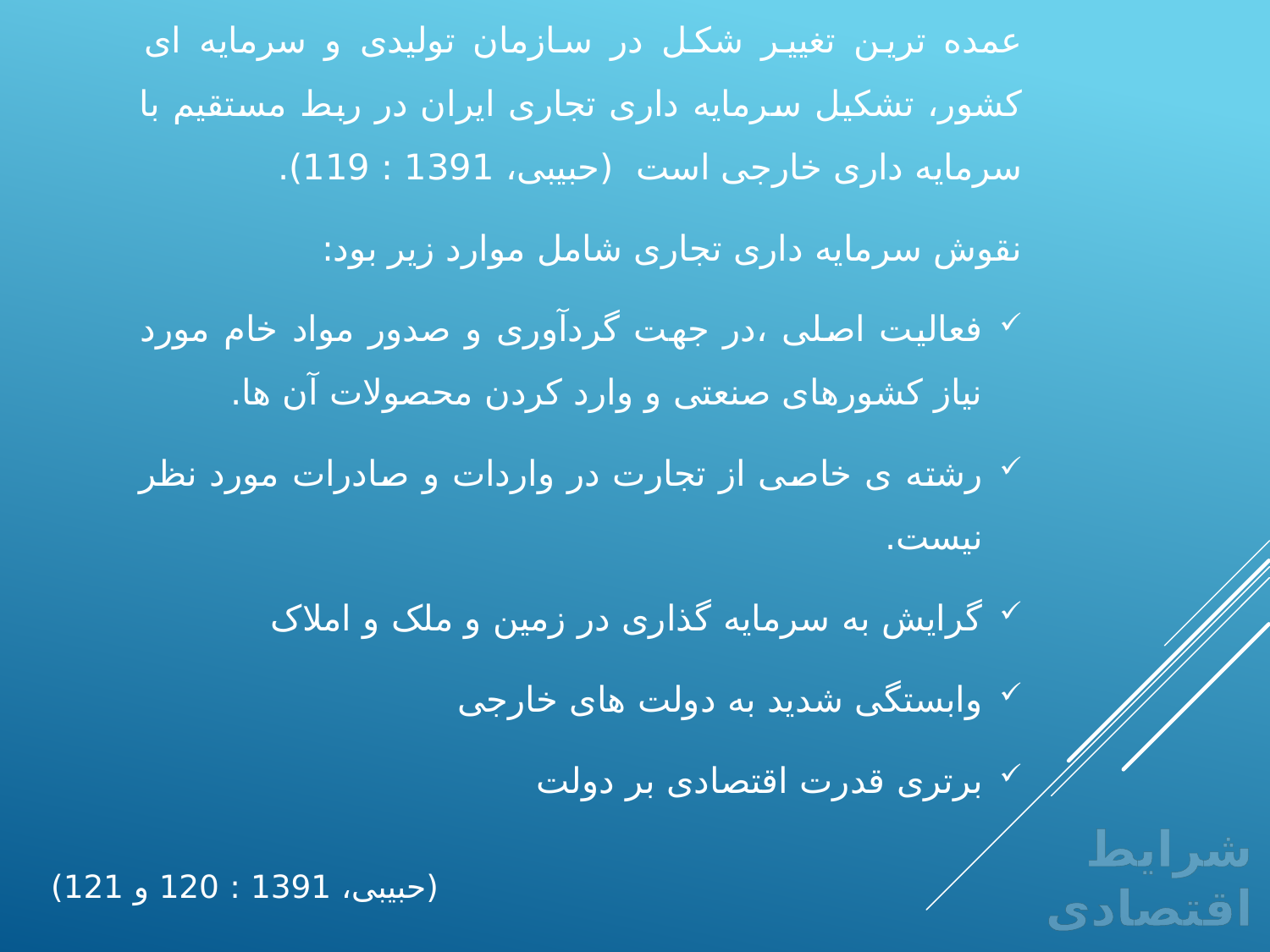

عمده ترین تغییر شکل در سازمان تولیدی و سرمایه ای کشور، تشکیل سرمایه داری تجاری ایران در ربط مستقیم با سرمایه داری خارجی است  (حبیبی، 1391 : 119).
نقوش سرمایه داری تجاری شامل موارد زیر بود:
فعالیت اصلی ،در جهت گردآوری و صدور مواد خام مورد نیاز کشورهای صنعتی و وارد کردن محصولات آن ها.
رشته ی خاصی از تجارت در واردات و صادرات مورد نظر نیست.
گرایش به سرمایه گذاری در زمین و ملک و املاک
وابستگی شدید به دولت های خارجی
برتری قدرت اقتصادی بر دولت

# شرایط اقتصادی
 (حبیبی، 1391 : 120 و 121)